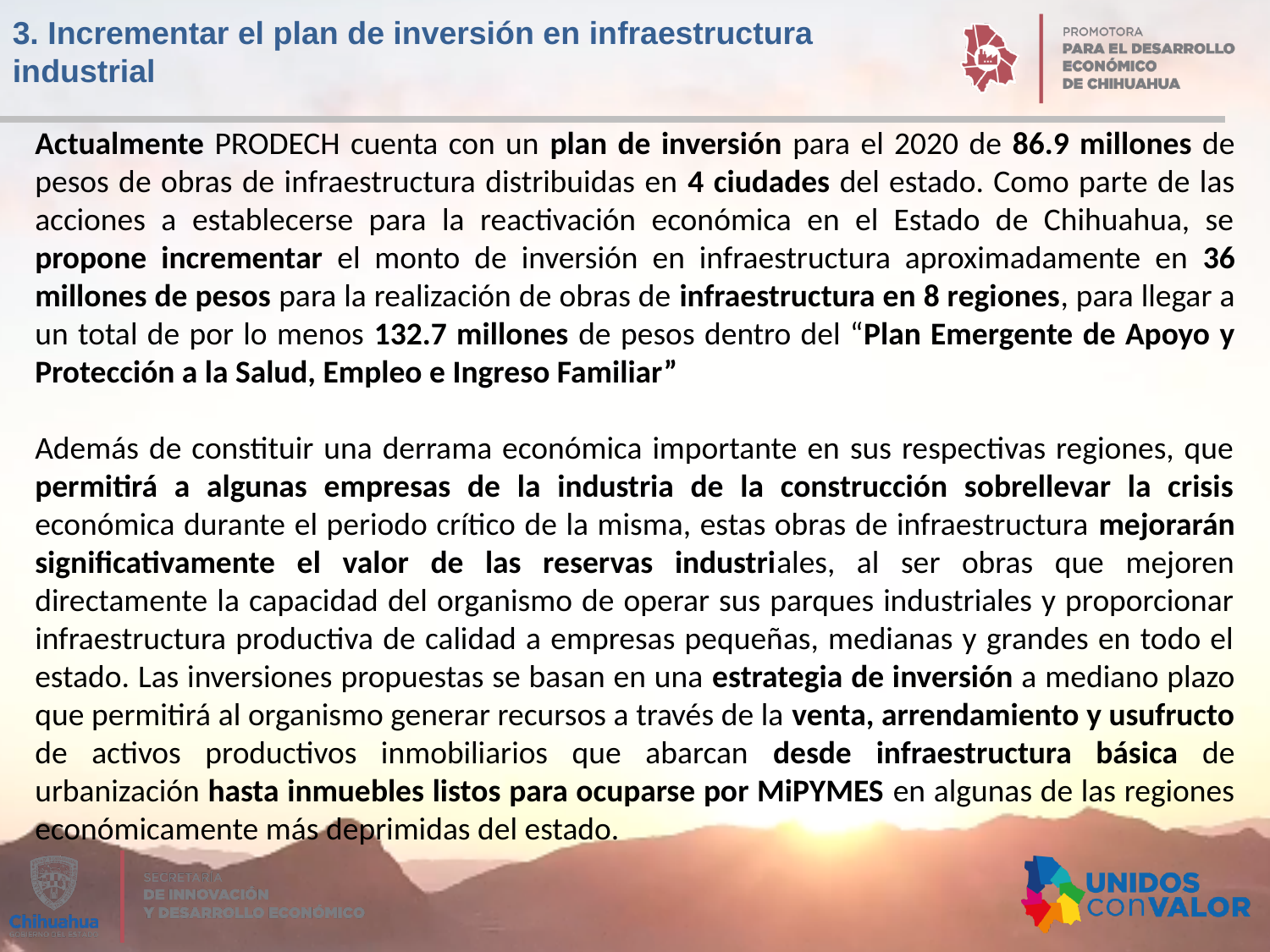

3. Incrementar el plan de inversión en infraestructura industrial

Actualmente PRODECH cuenta con un plan de inversión para el 2020 de 86.9 millones de pesos de obras de infraestructura distribuidas en 4 ciudades del estado. Como parte de las acciones a establecerse para la reactivación económica en el Estado de Chihuahua, se propone incrementar el monto de inversión en infraestructura aproximadamente en 36 millones de pesos para la realización de obras de infraestructura en 8 regiones, para llegar a un total de por lo menos 132.7 millones de pesos dentro del “Plan Emergente de Apoyo y Protección a la Salud, Empleo e Ingreso Familiar”

Además de constituir una derrama económica importante en sus respectivas regiones, que permitirá a algunas empresas de la industria de la construcción sobrellevar la crisis económica durante el periodo crítico de la misma, estas obras de infraestructura mejorarán significativamente el valor de las reservas industriales, al ser obras que mejoren directamente la capacidad del organismo de operar sus parques industriales y proporcionar infraestructura productiva de calidad a empresas pequeñas, medianas y grandes en todo el estado. Las inversiones propuestas se basan en una estrategia de inversión a mediano plazo que permitirá al organismo generar recursos a través de la venta, arrendamiento y usufructo de activos productivos inmobiliarios que abarcan desde infraestructura básica de urbanización hasta inmuebles listos para ocuparse por MiPYMES en algunas de las regiones económicamente más deprimidas del estado.